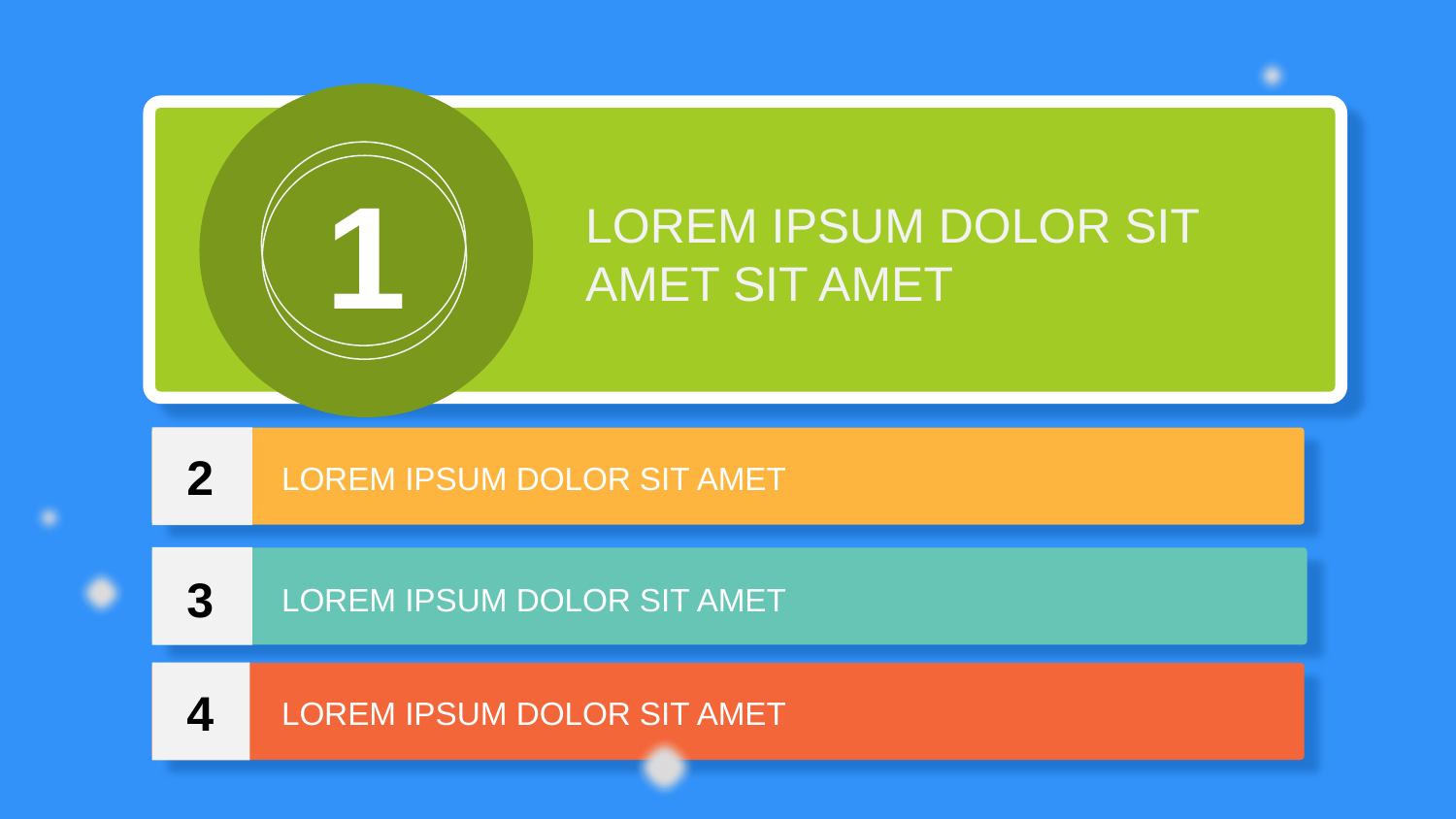

1

LOREM IPSUM DOLOR SIT AMET SIT AMET

2
LOREM IPSUM DOLOR SIT AMET

3

LOREM IPSUM DOLOR SIT AMET

4
LOREM IPSUM DOLOR SIT AMET